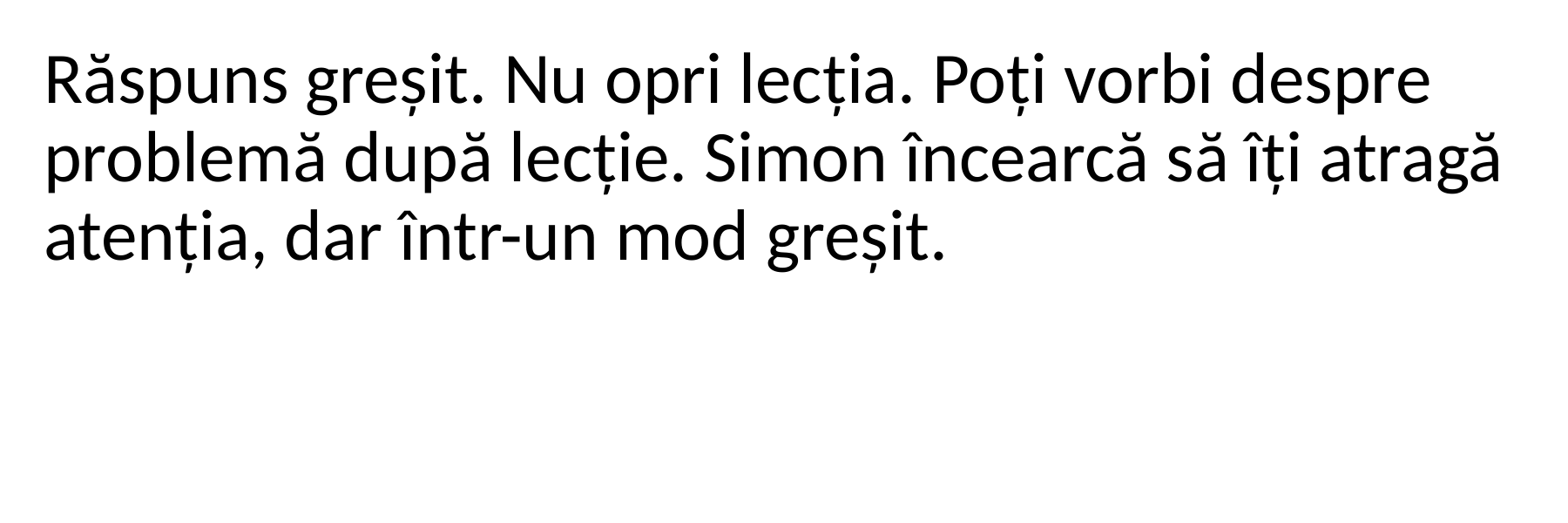

Răspuns greșit. Nu opri lecția. Poți vorbi despre problemă după lecție. Simon încearcă să îți atragă atenția, dar într-un mod greșit.